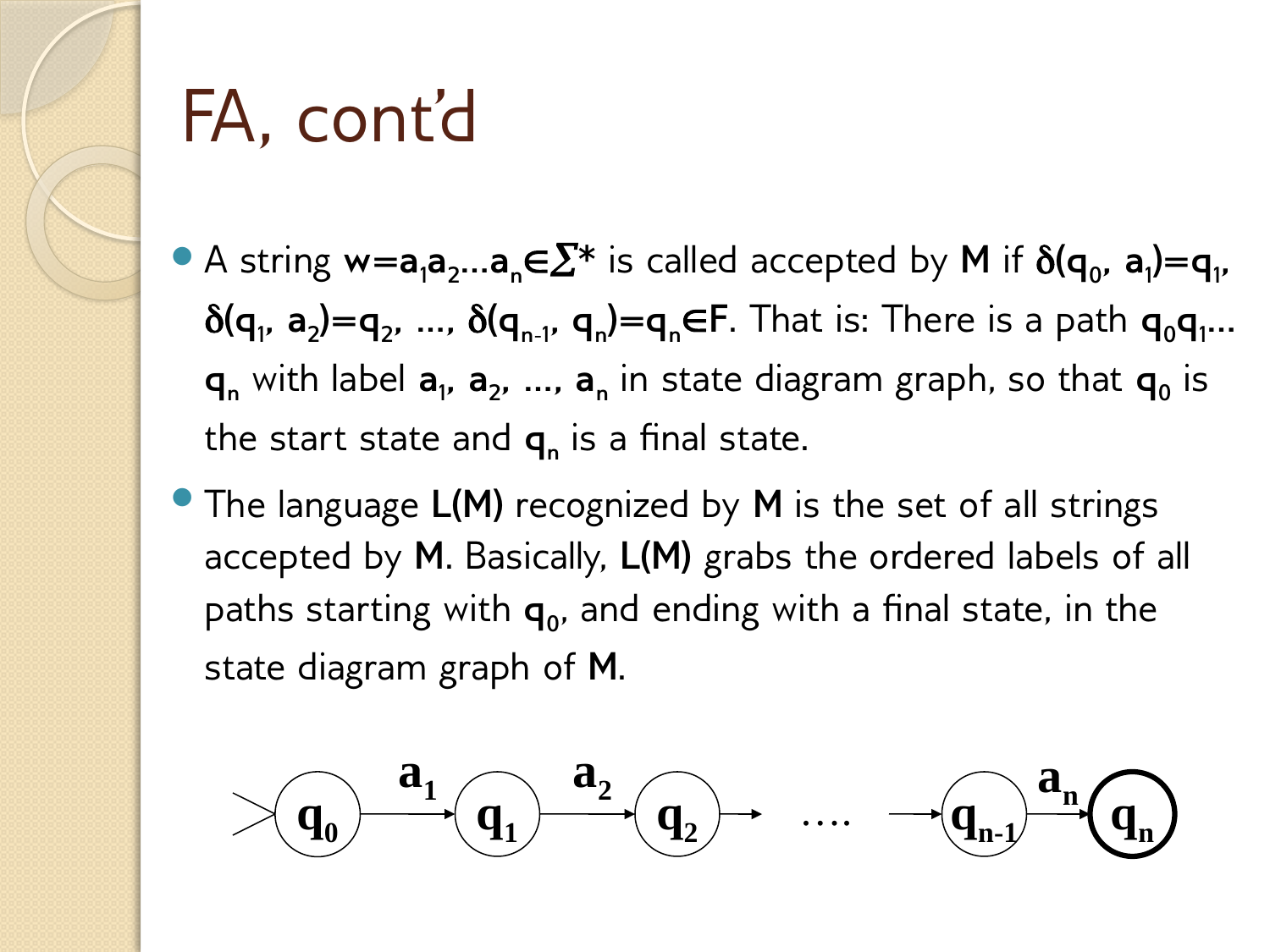

# FA, cont’d
A string w=a1a2…an∈∑* is called accepted by M if δ(q0, a1)=q1, δ(q1, a2)=q2, …, δ(qn-1, qn)=qn∈F. That is: There is a path q0q1…qn with label a1, a2, …, an in state diagram graph, so that q0 is the start state and qn is a final state.
The language L(M) recognized by M is the set of all strings accepted by M. Basically, L(M) grabs the ordered labels of all paths starting with q0, and ending with a final state, in the state diagram graph of M.
a1
a2
an
q0
q1
q2
qn-1
qn
….